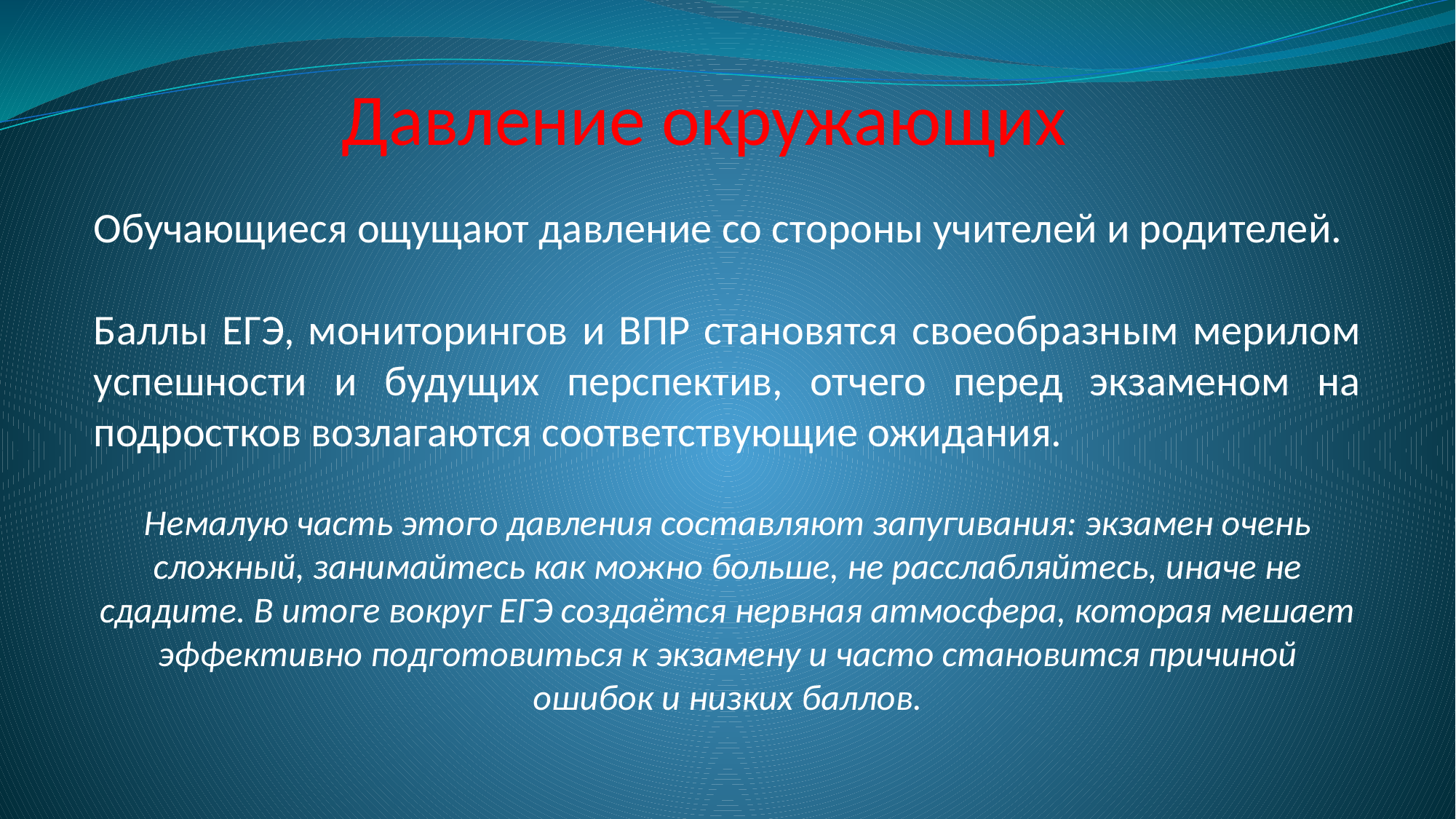

Давление окружающих
Обучающиеся ощущают давление со стороны учителей и родителей.

Баллы ЕГЭ, мониторингов и ВПР становятся своеобразным мерилом успешности и будущих перспектив, отчего перед экзаменом на подростков возлагаются соответствующие ожидания.

Немалую часть этого давления составляют запугивания: экзамен очень сложный, занимайтесь как можно больше, не расслабляйтесь, иначе не сдадите. В итоге вокруг ЕГЭ создаётся нервная атмосфера, которая мешает эффективно подготовиться к экзамену и часто становится причиной ошибок и низких баллов.